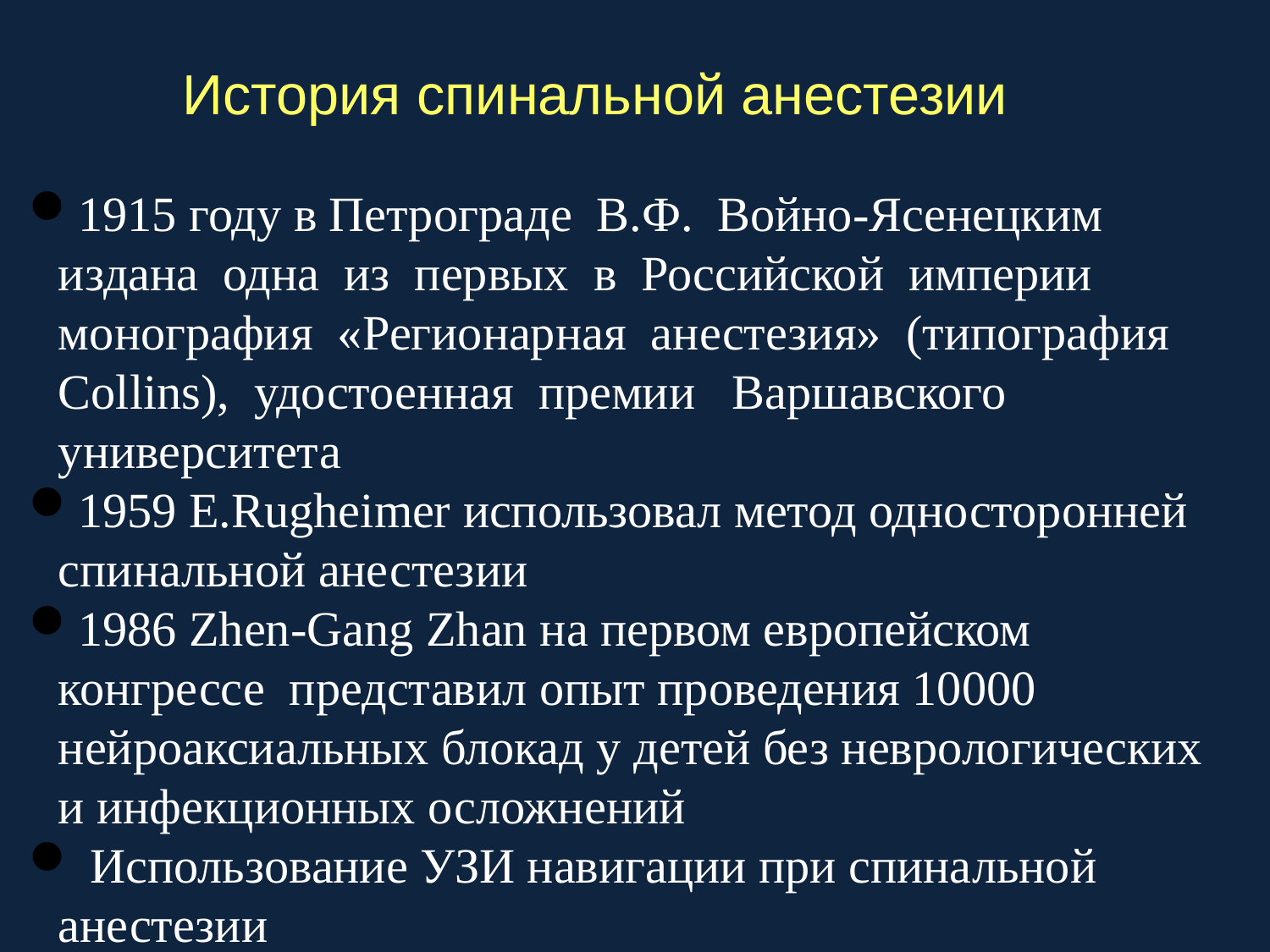

История спинальной анестезии
1915 году в Петрограде  В.Ф.  Войно-Ясенецким  издана  одна  из  первых  в  Российской  империи  монография  «Регионарная  анестезия»  (типография  Collins),  удостоенная  премии   Варшавского   университета
1959 E.Rugheimer использовал метод односторонней спинальной анестезии
1986 Zhen-Gang Zhan на первом европейском конгрессе  представил опыт проведения 10000 нейроаксиальных блокад у детей без неврологических и инфекционных осложнений
 Использование УЗИ навигации при спинальной анестезии